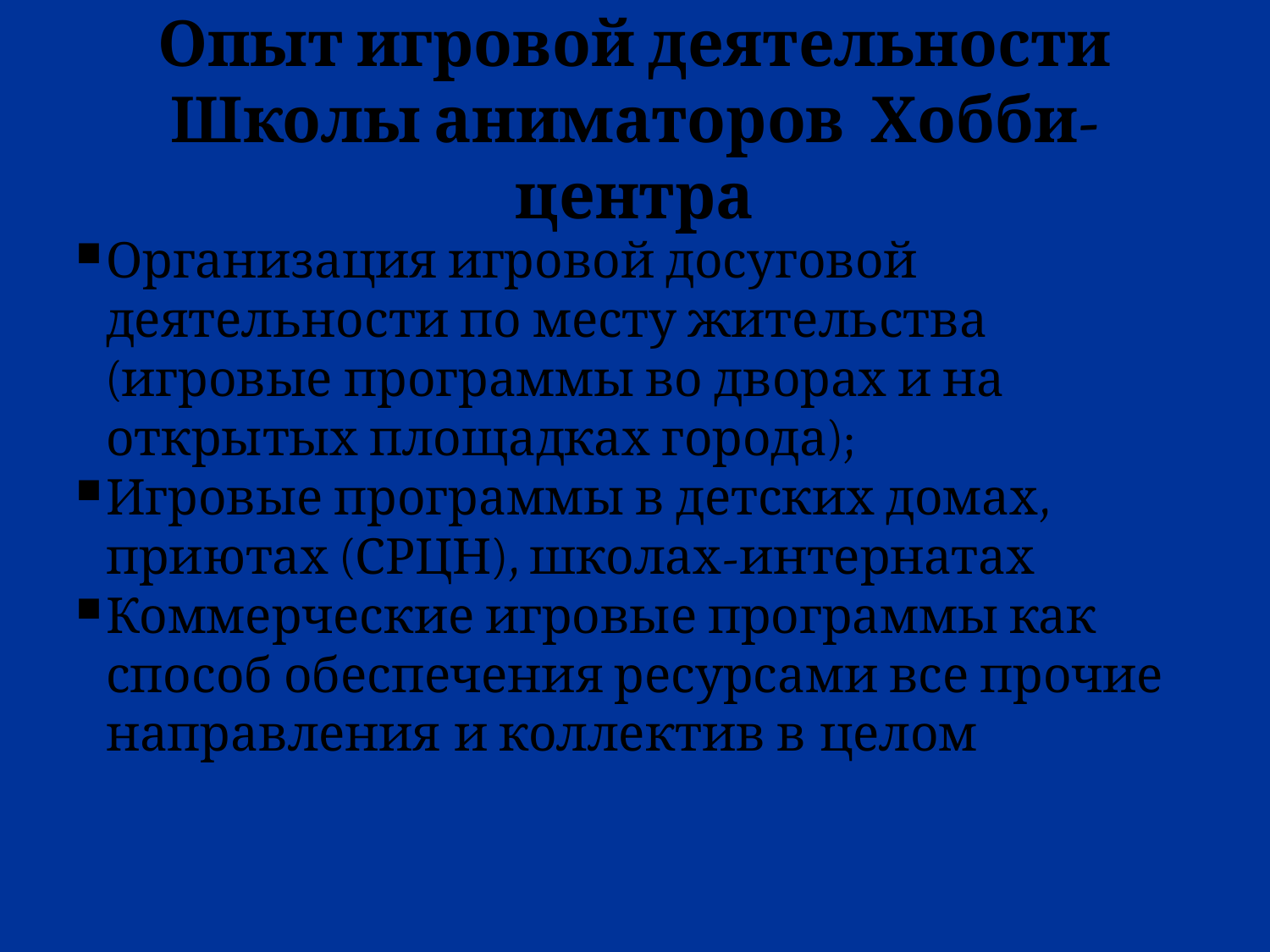

Опыт игровой деятельности Школы аниматоров  Хобби-центра
Организация игровой досуговой деятельности по месту жительства (игровые программы во дворах и на открытых площадках города);
Игровые программы в детских домах, приютах (СРЦН), школах-интернатах
Коммерческие игровые программы как способ обеспечения ресурсами все прочие направления и коллектив в целом